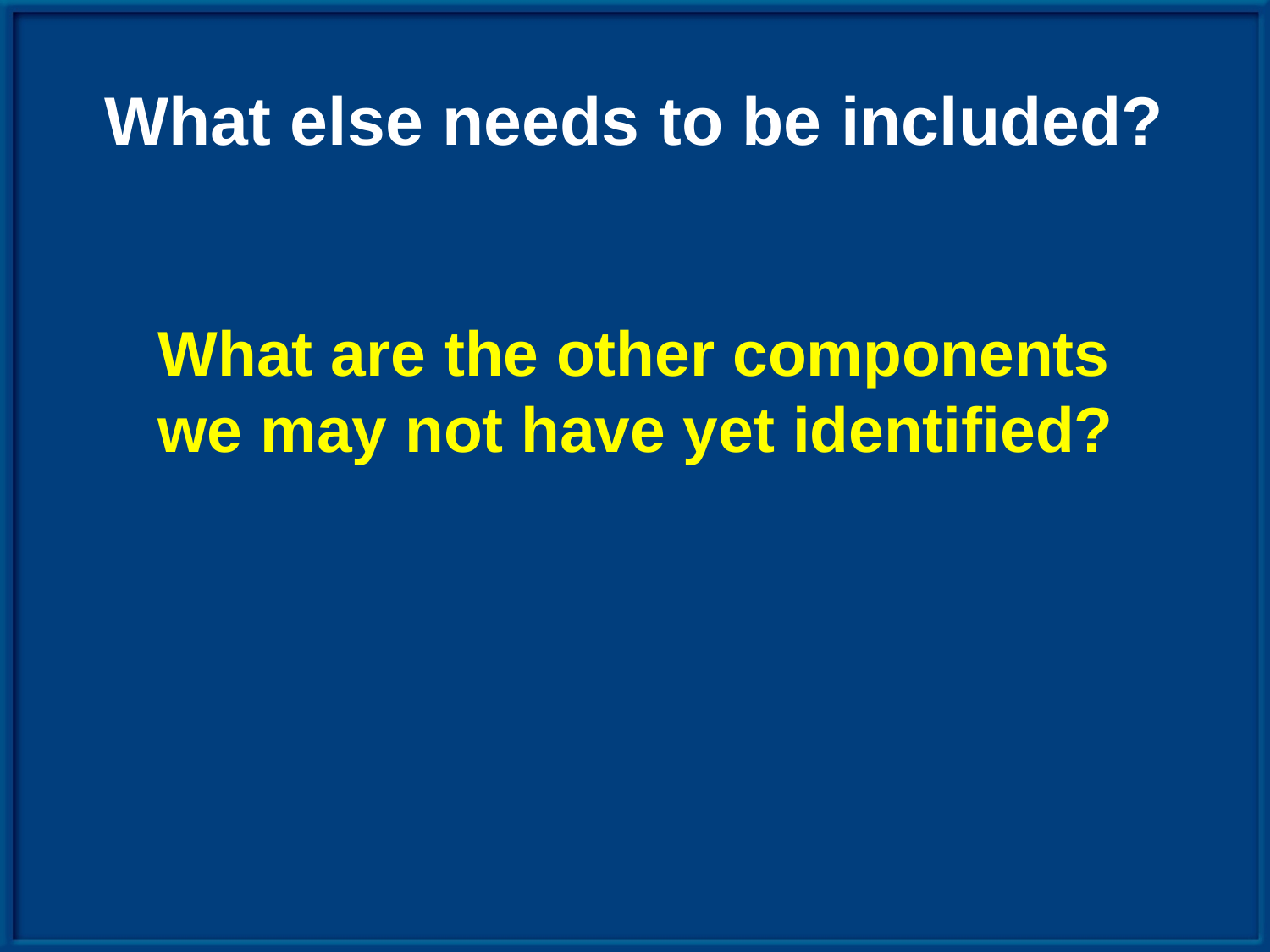

# What else needs to be included?

	What are the other components we may not have yet identified?